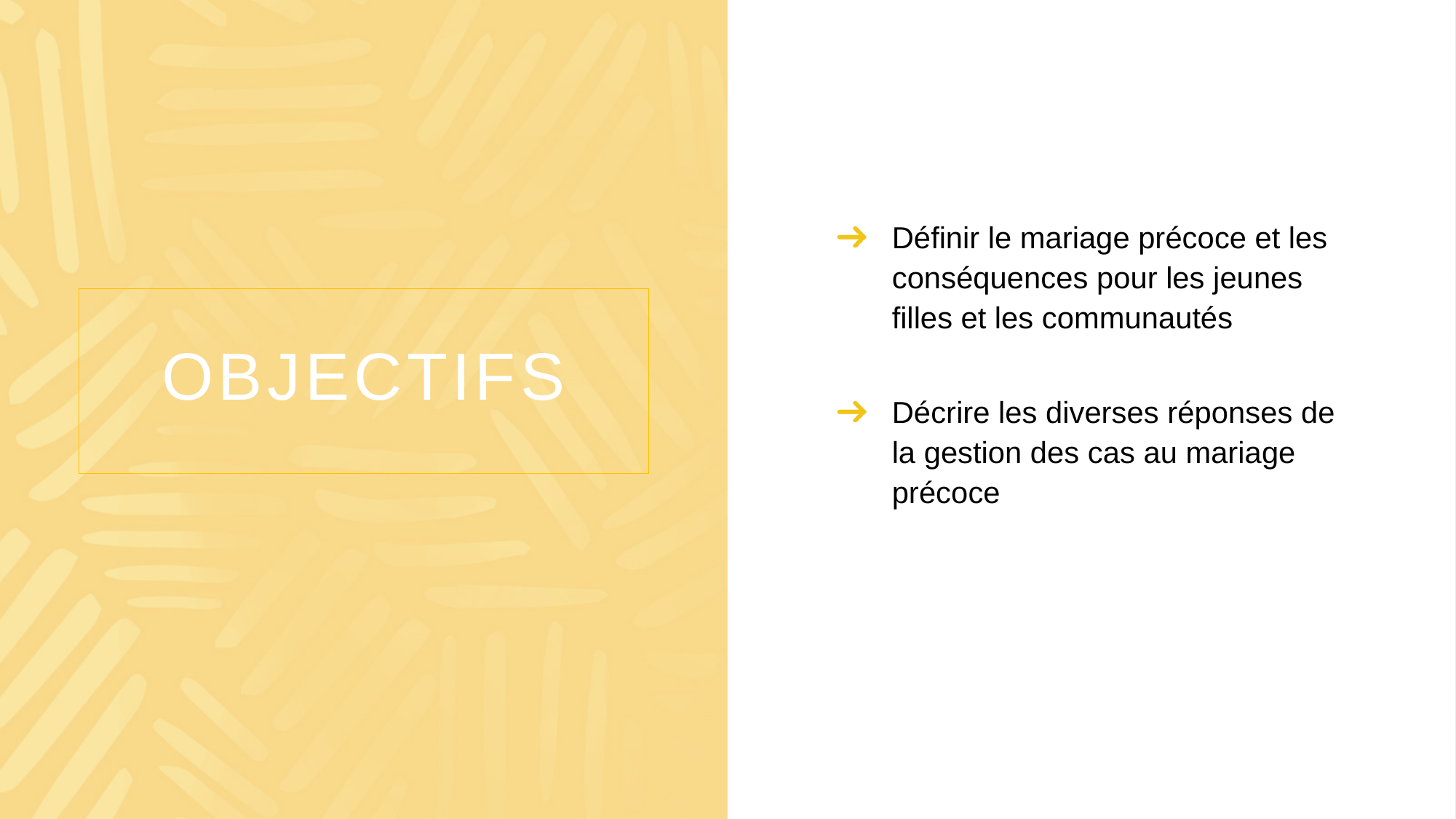

Définir le mariage précoce et les conséquences pour les jeunes filles et les communautés
Décrire les diverses réponses de la gestion des cas au mariage précoce

# Objectifs